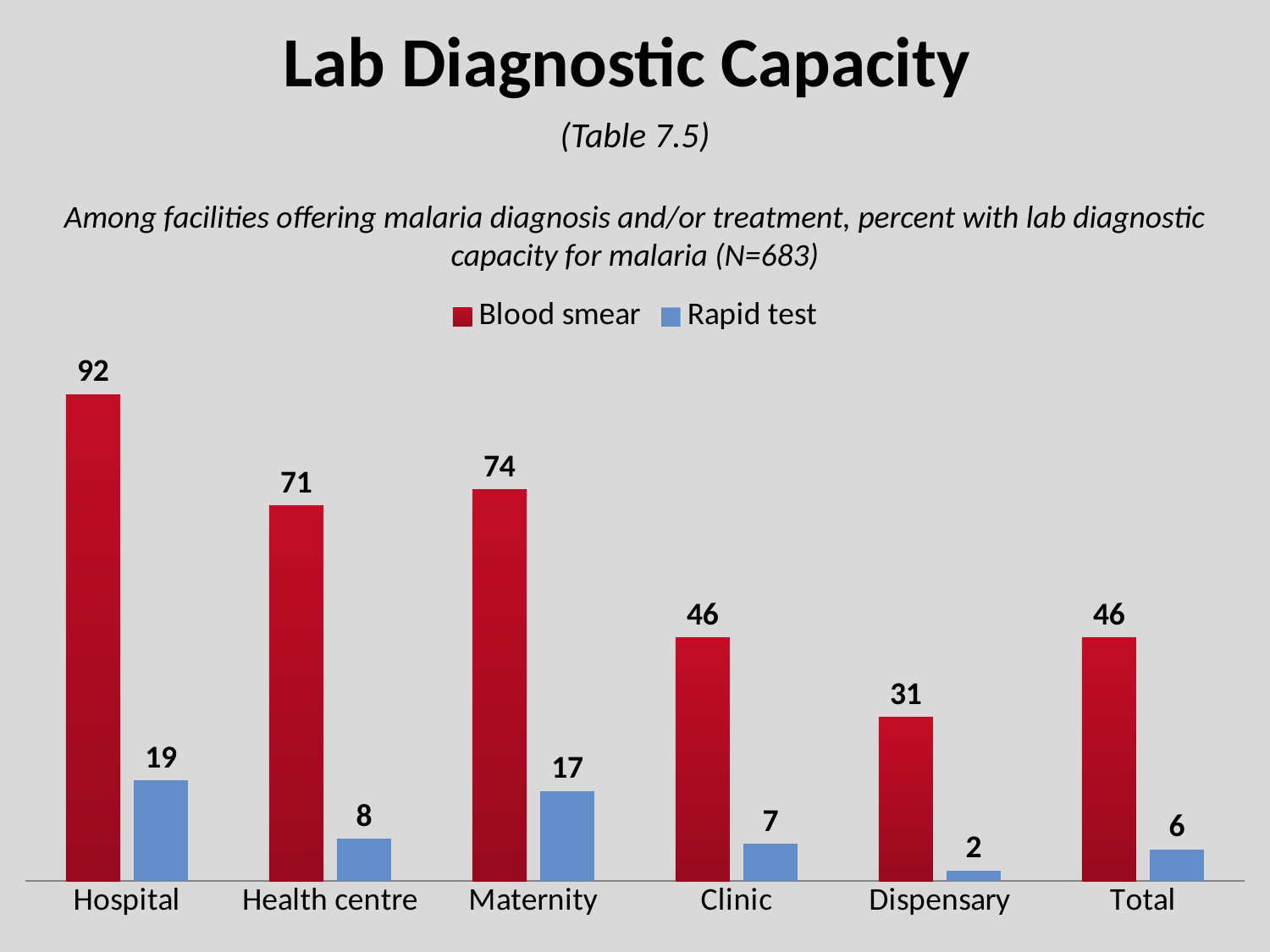

# Lab Diagnostic Capacity
(Table 7.5)
Among facilities offering malaria diagnosis and/or treatment, percent with lab diagnostic capacity for malaria (N=683)

### Chart

| Category | Blood smear | Rapid test |
|---|---|---|
| Hospital | 92.0 | 19.0 |
| Health centre | 71.0 | 8.0 |
| Maternity | 74.0 | 17.0 |
| Clinic | 46.0 | 7.0 |
| Dispensary | 31.0 | 2.0 |
| Total | 46.0 | 6.0 |